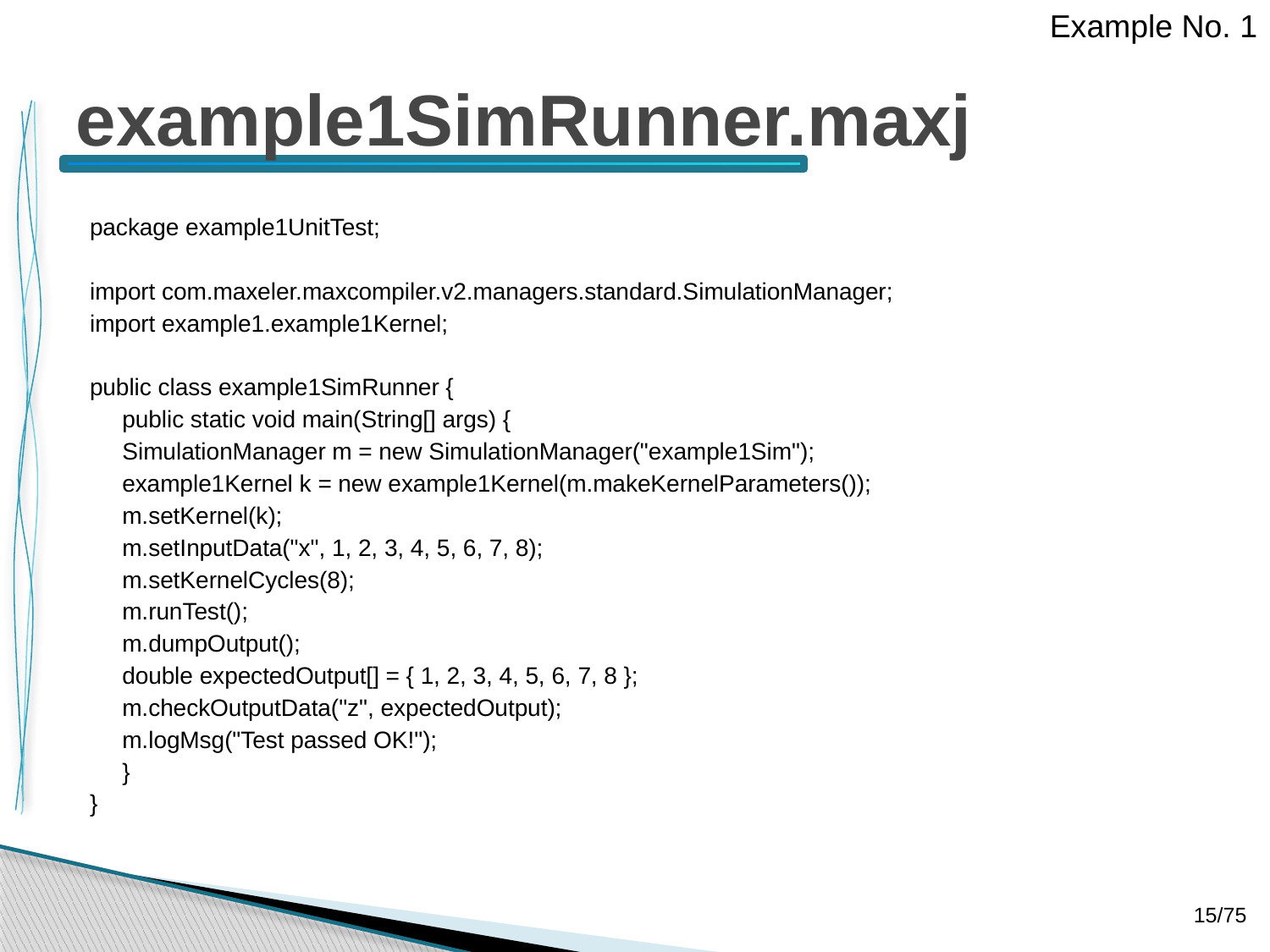

Example No. 1
# example1SimRunner.maxj
package example1UnitTest;

import com.maxeler.maxcompiler.v2.managers.standard.SimulationManager;
import example1.example1Kernel;

public class example1SimRunner {
	public static void main(String[] args) {
		SimulationManager m = new SimulationManager("example1Sim");
		example1Kernel k = new example1Kernel(m.makeKernelParameters());
		m.setKernel(k);
		m.setInputData("x", 1, 2, 3, 4, 5, 6, 7, 8);
		m.setKernelCycles(8);
		m.runTest();
		m.dumpOutput();
		double expectedOutput[] = { 1, 2, 3, 4, 5, 6, 7, 8 };
		m.checkOutputData("z", expectedOutput);
		m.logMsg("Test passed OK!");
	}
}